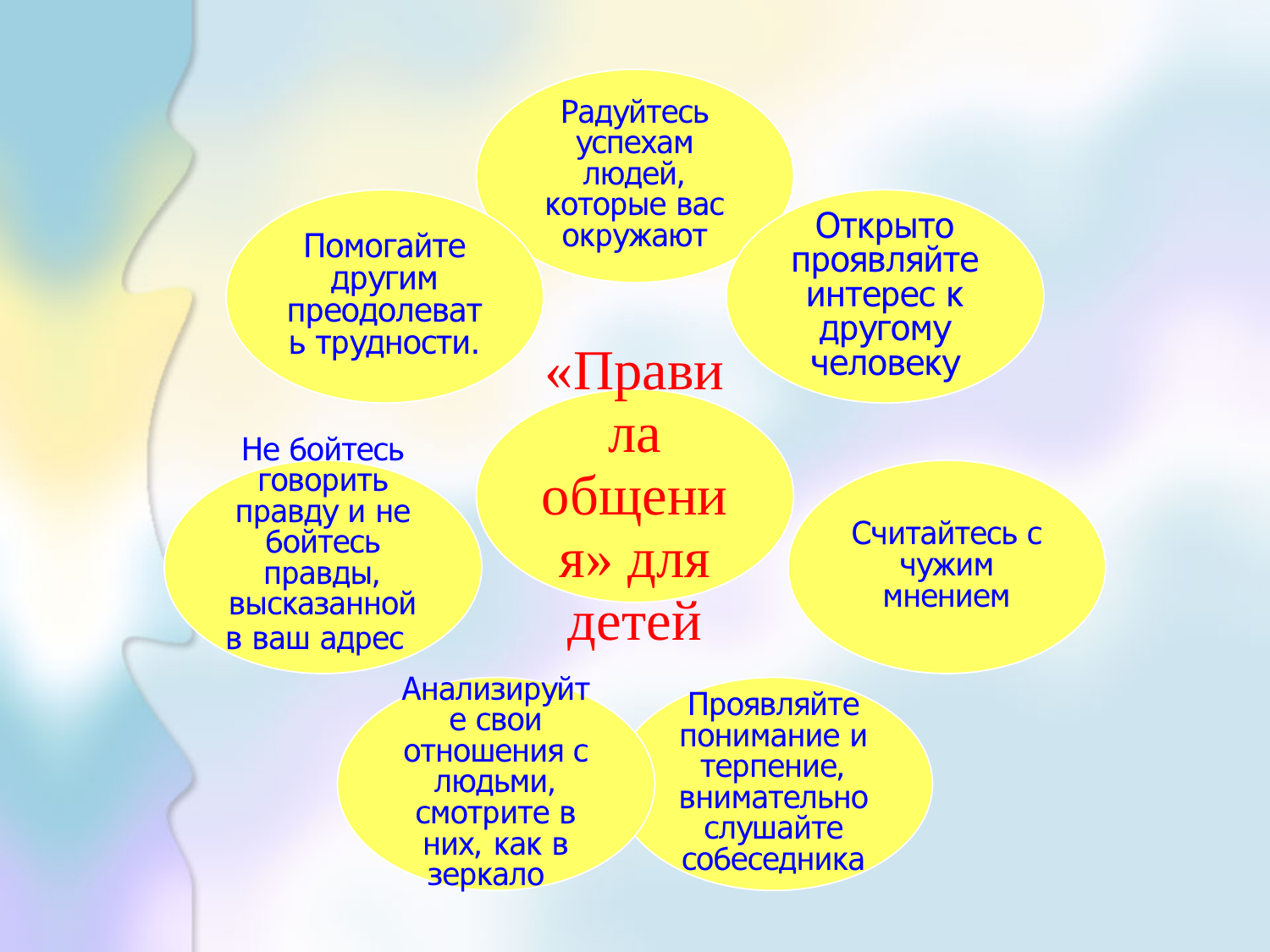

«Правила общения» для детей
Радуйтесь успехам людей, которые вас окружают
Открыто проявляйте интерес к другому человеку
Считайтесь с чужим мнением
Проявляйте понимание и терпение, внимательно слушайте собеседника
Помогайте другим преодолевать трудности.
Не бойтесь говорить правду и не бойтесь правды, высказанной в ваш адрес
Анализируйте свои отношения с людьми, смотрите в них, как в зеркало